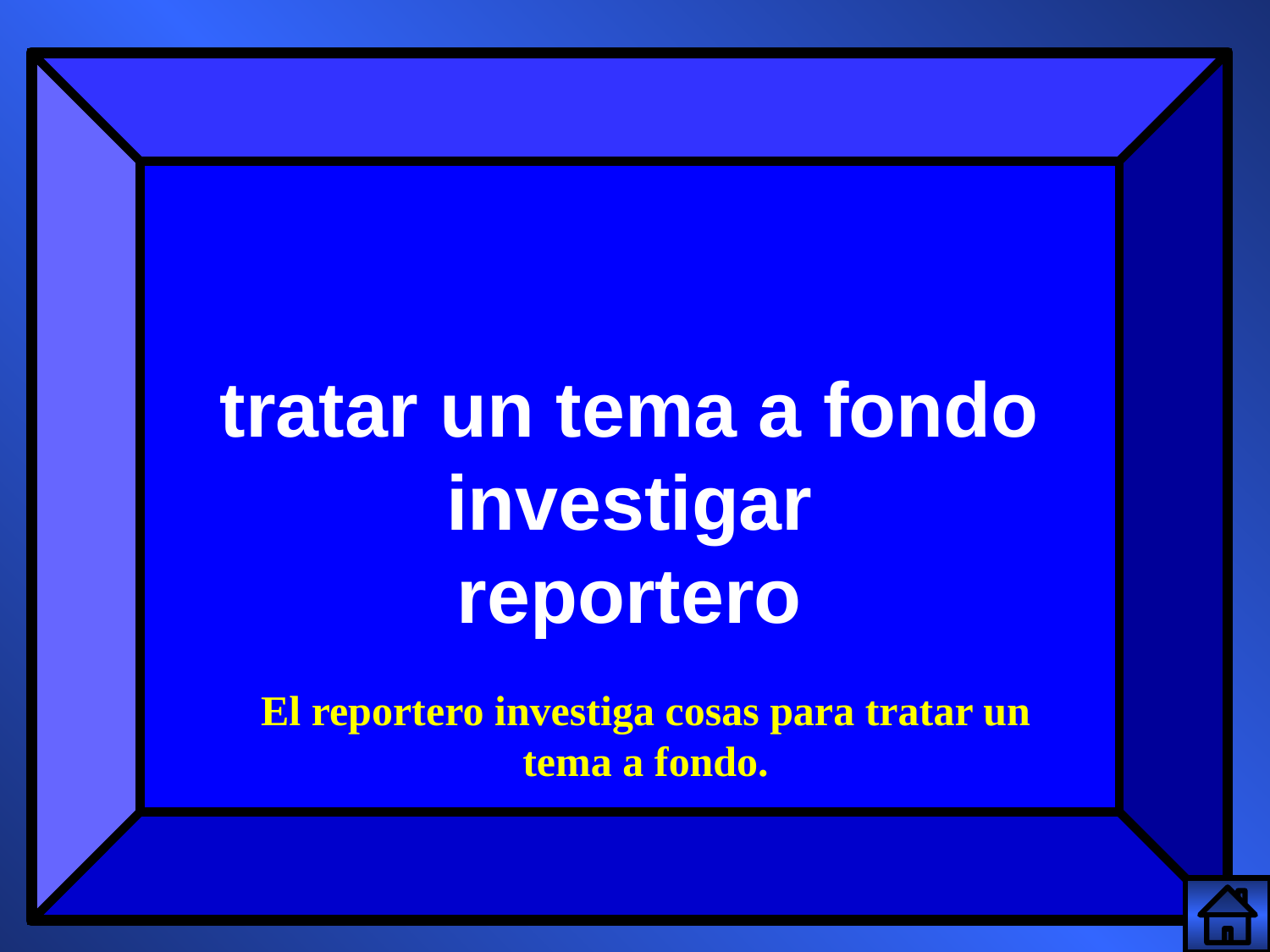

tratar un tema a fondo
investigar
reportero

El reportero investiga cosas para tratar un tema a fondo.